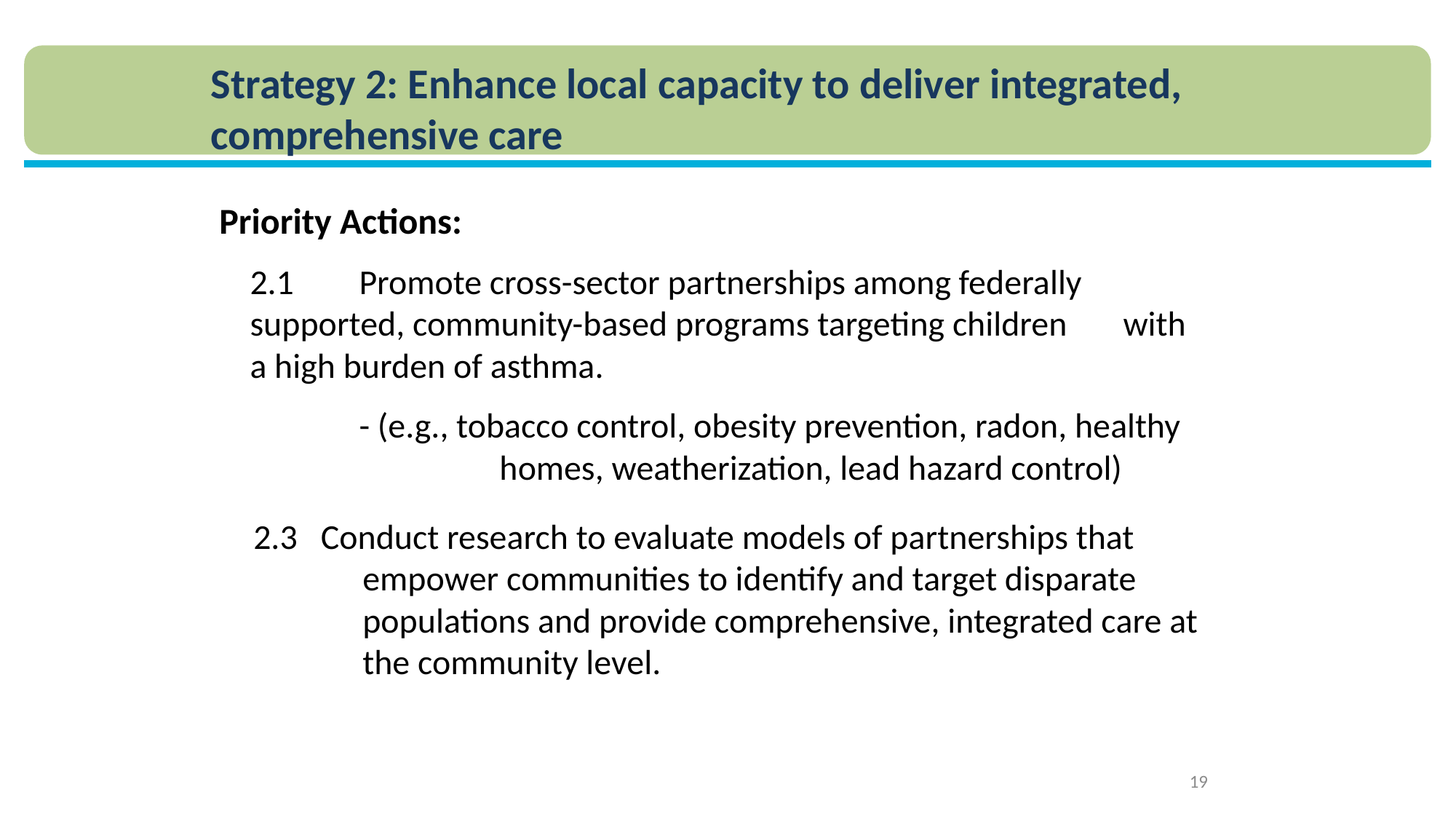

Strategy 2: Enhance local capacity to deliver integrated, comprehensive care

Priority Actions:
	2.1 	Promote cross-sector partnerships among federally 	supported, community-based programs targeting children 	with a high burden of asthma.
		- (e.g., tobacco control, obesity prevention, radon, healthy 	    	    homes, weatherization, lead hazard control)
	2.3   Conduct research to evaluate models of partnerships that 	empower communities to identify and target disparate 	populations and provide comprehensive, integrated care at 	the community level.

19